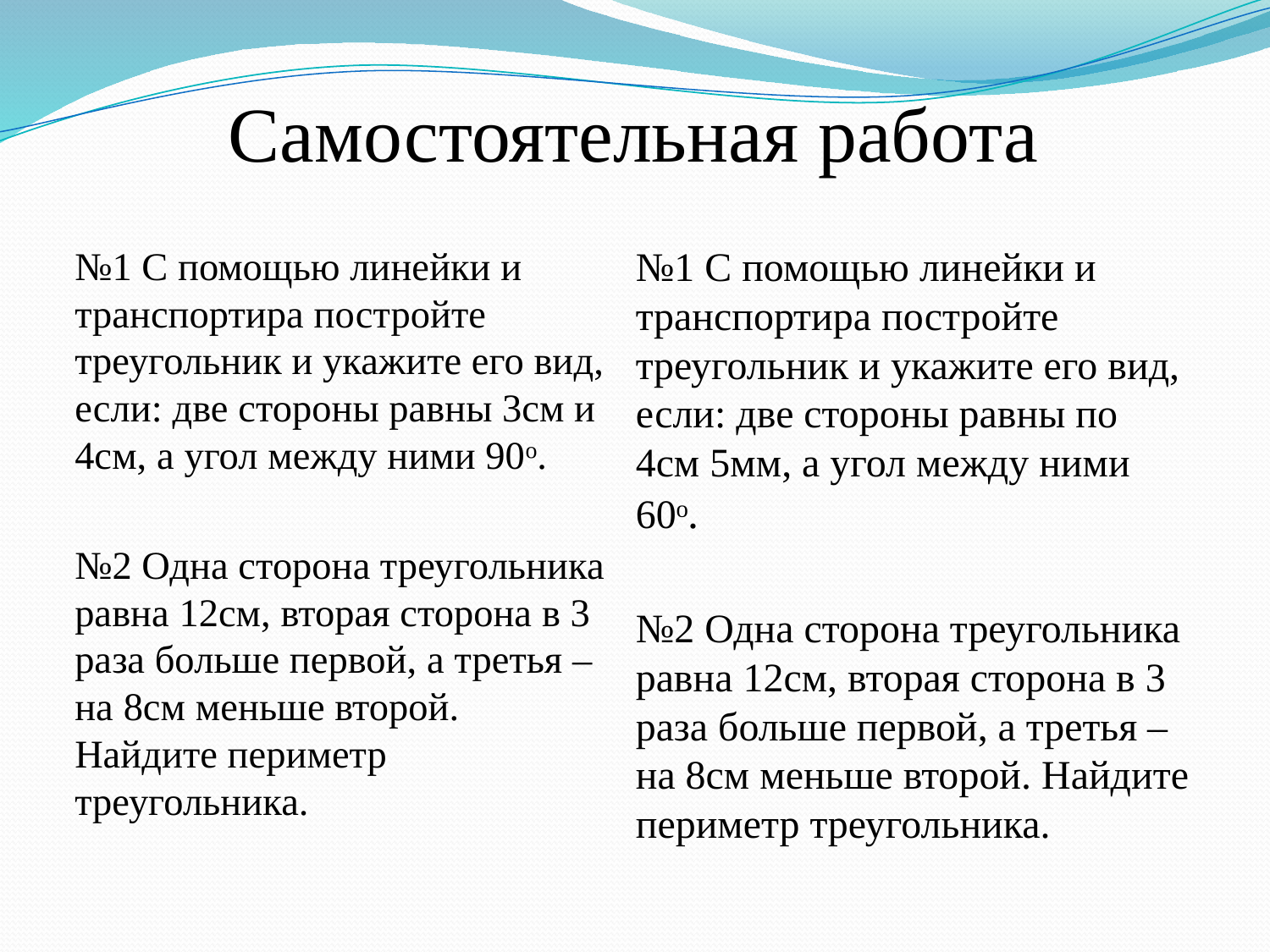

# Самостоятельная работа
№1 С помощью линейки и транспортира постройте треугольник и укажите его вид, если: две стороны равны по  4см 5мм, а угол между ними 60ᵒ.

№2 Одна сторона треугольника равна 12см, вторая сторона в 3 раза больше первой, а третья – на 8см меньше второй. Найдите периметр треугольника.

№1 С помощью линейки и транспортира постройте треугольник и укажите его вид, если: две стороны равны 3см и 4см, а угол между ними 90ᵒ.

№2 Одна сторона треугольника равна 12см, вторая сторона в 3 раза больше первой, а третья – на 8см меньше второй. Найдите периметр треугольника.